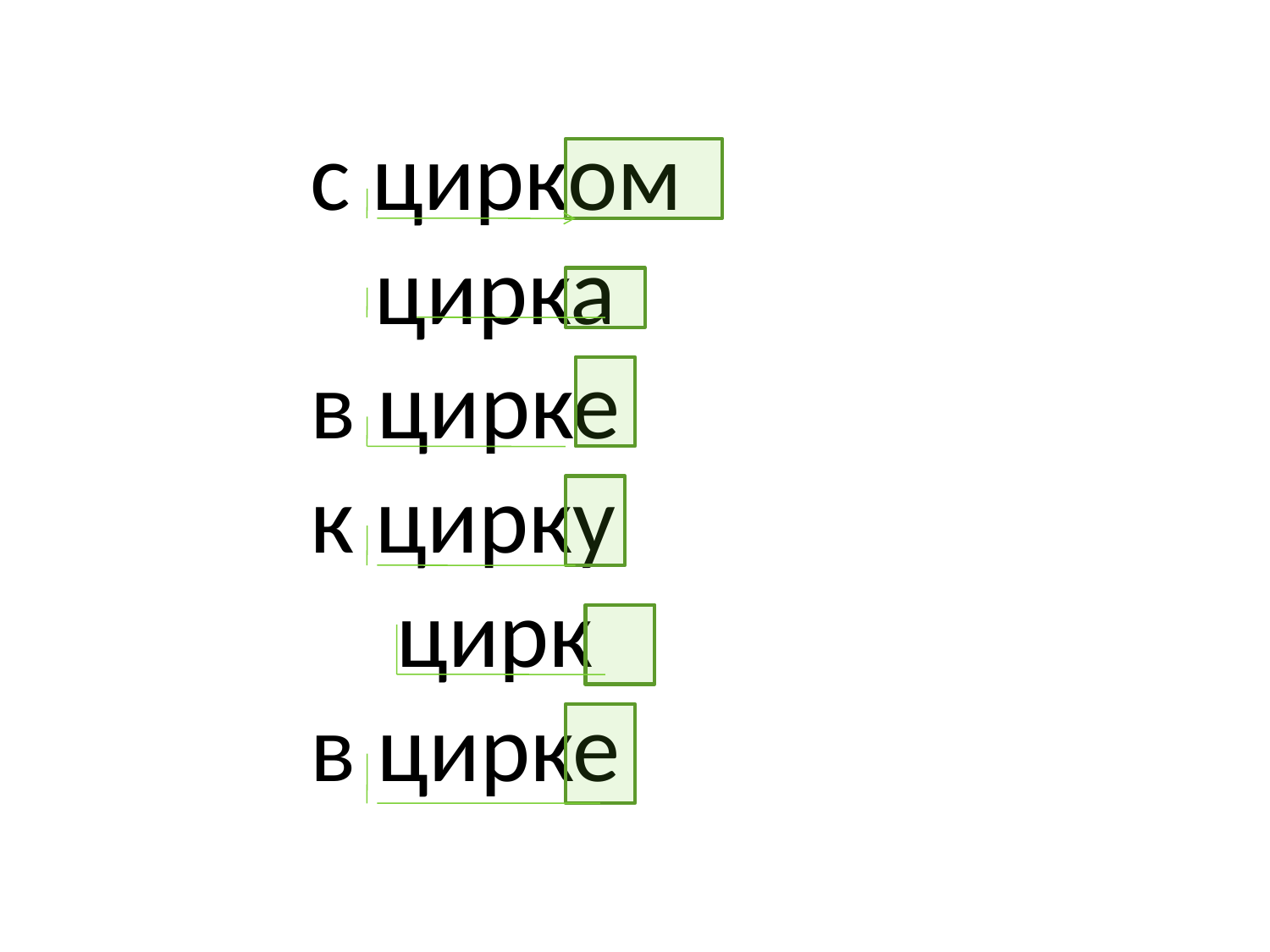

с цирком
   цирка
в цирке
к цирку
    цирк
в цирке